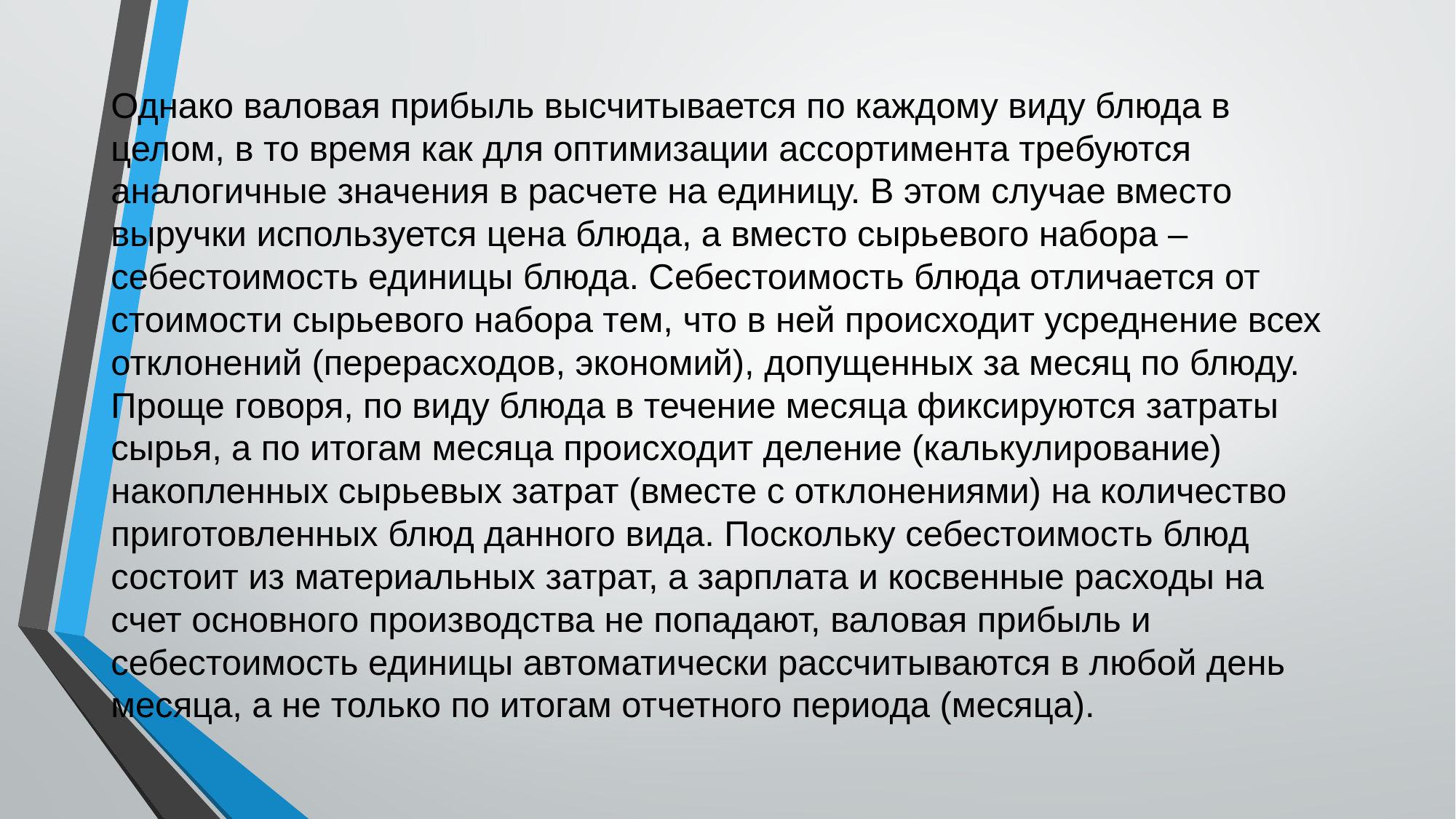

Однако валовая прибыль высчитывается по каждому виду блюда в целом, в то время как для оптимизации ассортимента требуются аналогичные значения в расчете на единицу. В этом случае вместо выручки используется цена блюда, а вместо сырьевого набора – себестоимость единицы блюда. Себестоимость блюда отличается от стоимости сырьевого набора тем, что в ней происходит усреднение всех отклонений (перерасходов, экономий), допущенных за месяц по блюду. Проще говоря, по виду блюда в течение месяца фиксируются затраты сырья, а по итогам месяца происходит деление (калькулирование) накопленных сырьевых затрат (вместе с отклонениями) на количество приготовленных блюд данного вида. Поскольку себестоимость блюд состоит из материальных затрат, а зарплата и косвенные расходы на счет основного производства не попадают, валовая прибыль и себестоимость единицы автоматически рассчитываются в любой день месяца, а не только по итогам отчетного периода (месяца).